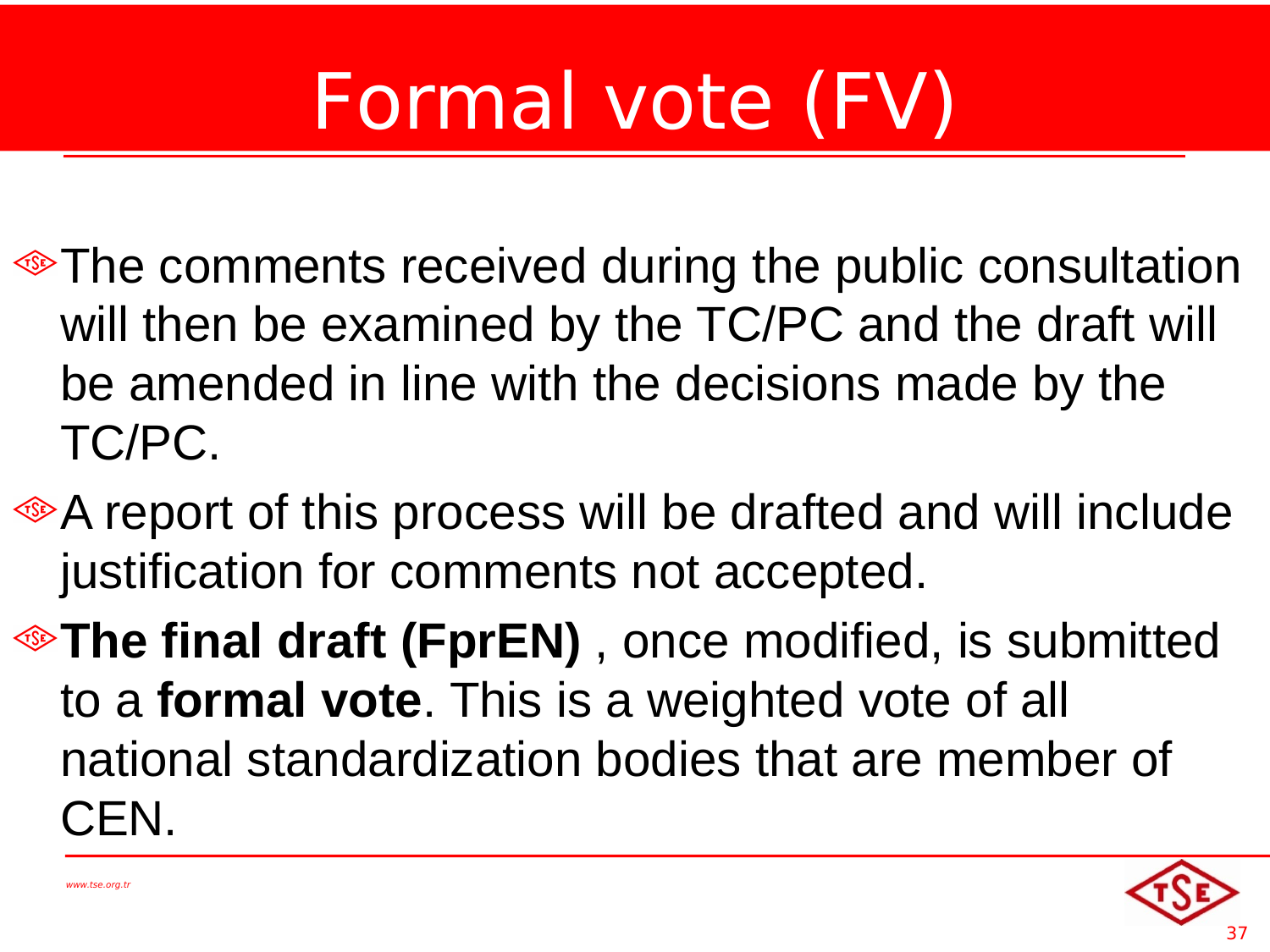

# Formal vote (FV)
The comments received during the public consultation will then be examined by the TC/PC and the draft will be amended in line with the decisions made by the TC/PC.
A report of this process will be drafted and will include justification for comments not accepted.
The final draft (FprEN) , once modified, is submitted to a formal vote. This is a weighted vote of all national standardization bodies that are member of CEN.

www.tse.org.tr
37